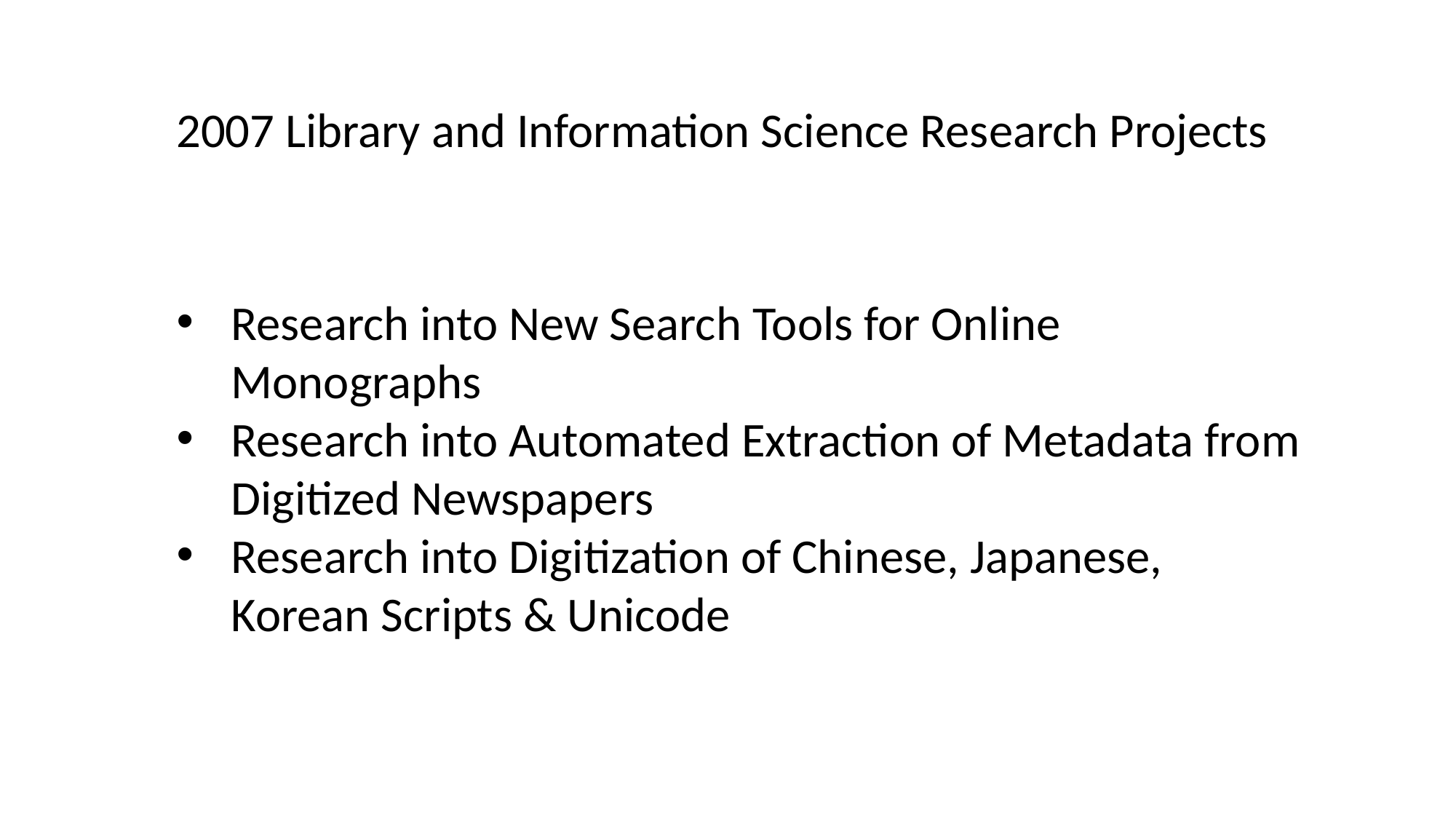

2007 Library and Information Science Research Projects
Research into New Search Tools for Online Monographs
Research into Automated Extraction of Metadata from Digitized Newspapers
Research into Digitization of Chinese, Japanese, Korean Scripts & Unicode